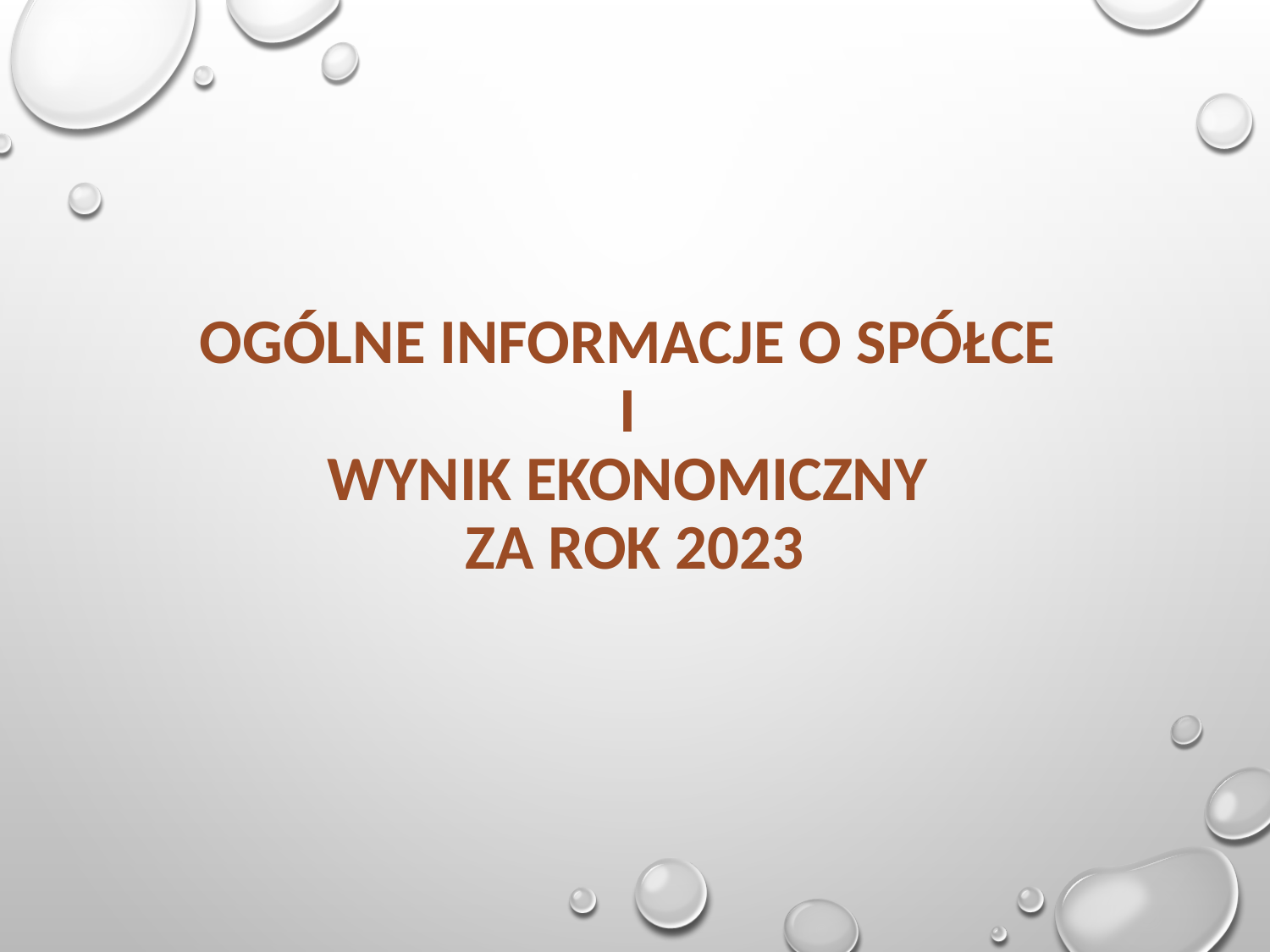

# Ogólne informacje o spółce i wynik ekonomiczny za rok 2023